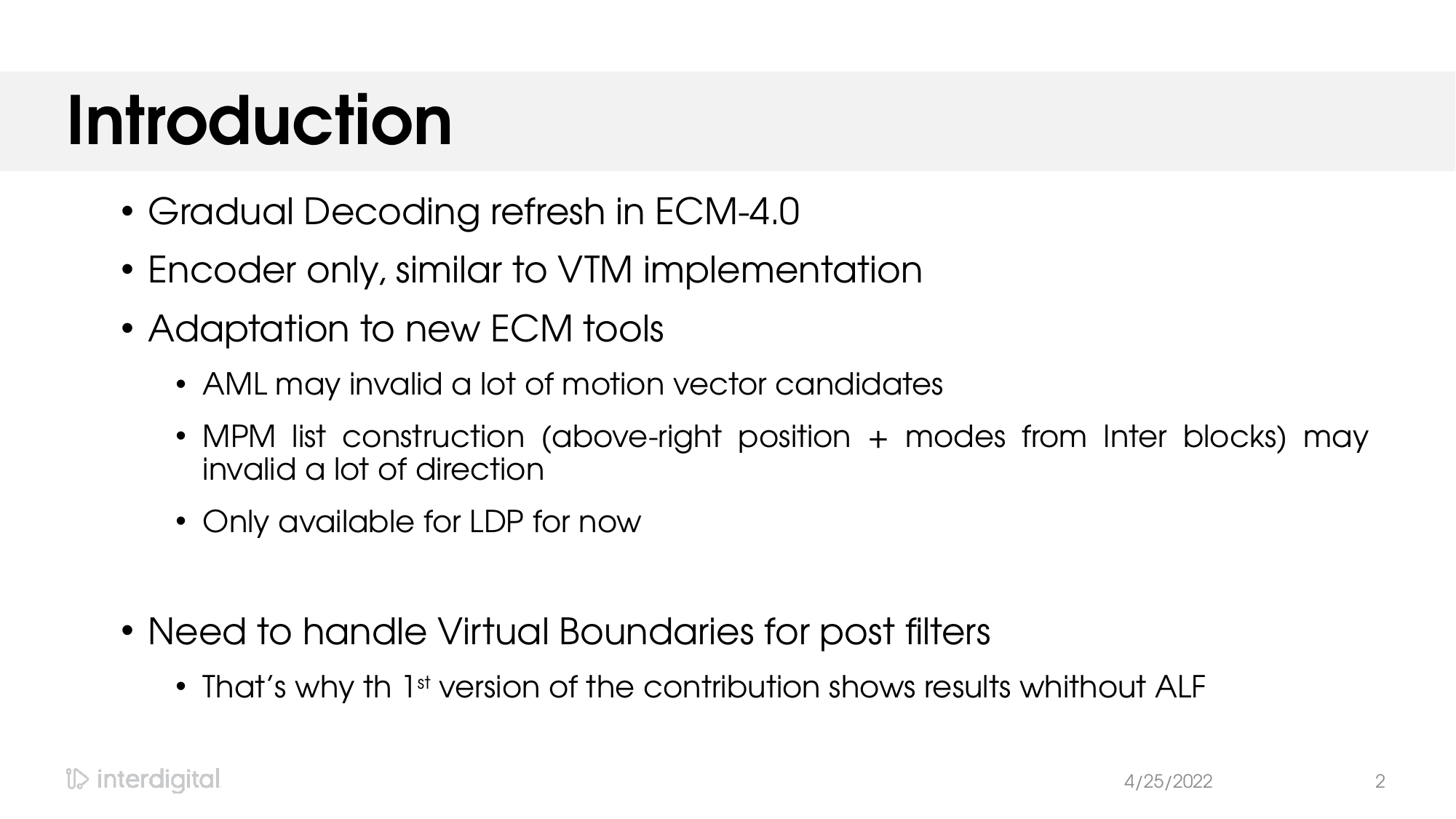

# Introduction

Gradual Decoding refresh in ECM-4.0
Encoder only, similar to VTM implementation
Adaptation to new ECM tools
AML may invalid a lot of motion vector candidates
MPM list construction (above-right position + modes from Inter blocks) may  invalid a lot of direction
Only available for LDP for now

Need to handle Virtual Boundaries for post filters
That’s why th 1st version of the contribution shows results whithout ALF
4/25/2022
2